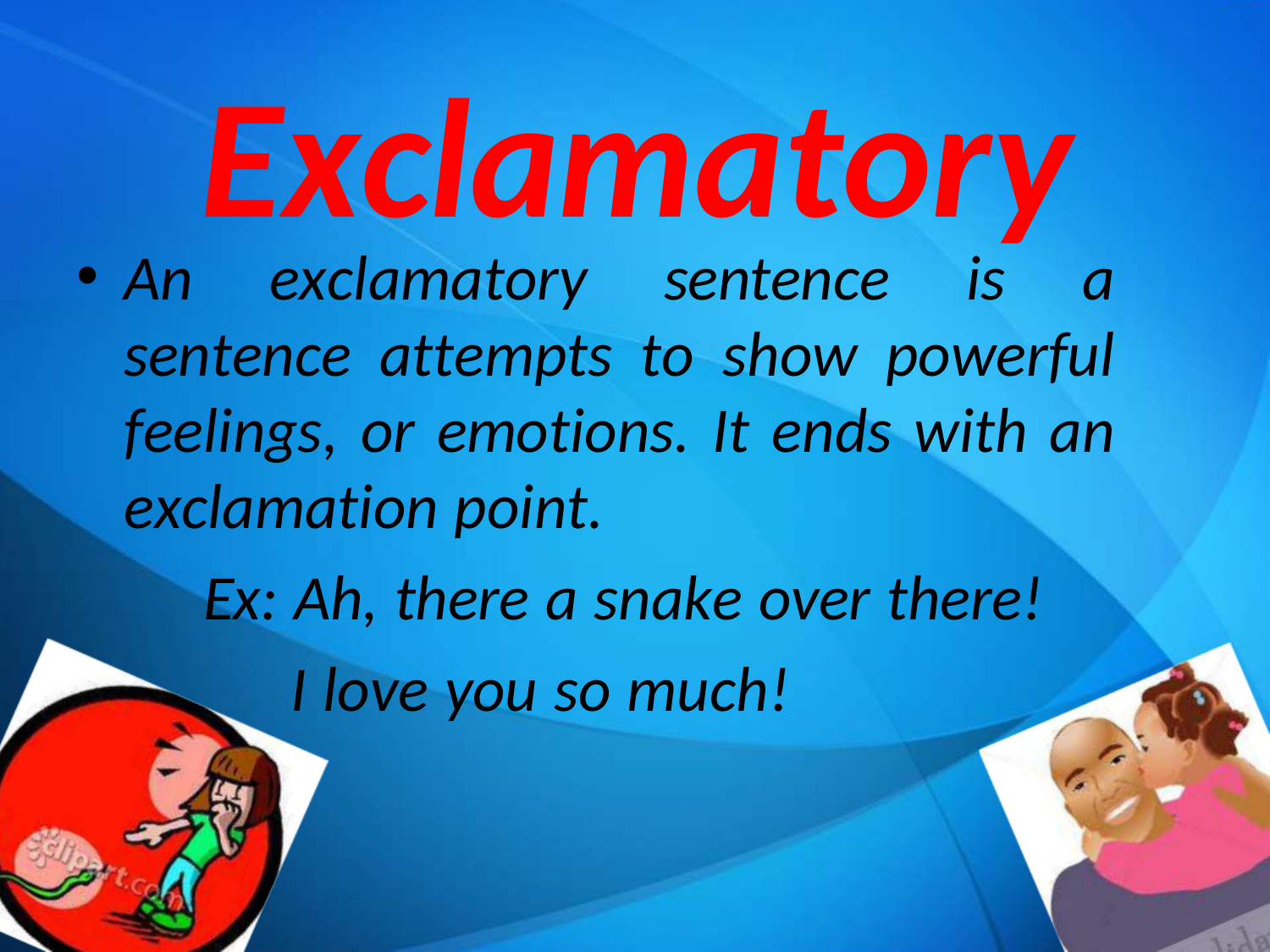

# Exclamatory
An exclamatory sentence is a sentence attempts to show powerful feelings, or emotions. It ends with an exclamation point.
Ex: Ah, there a snake over there!
I love you so much!